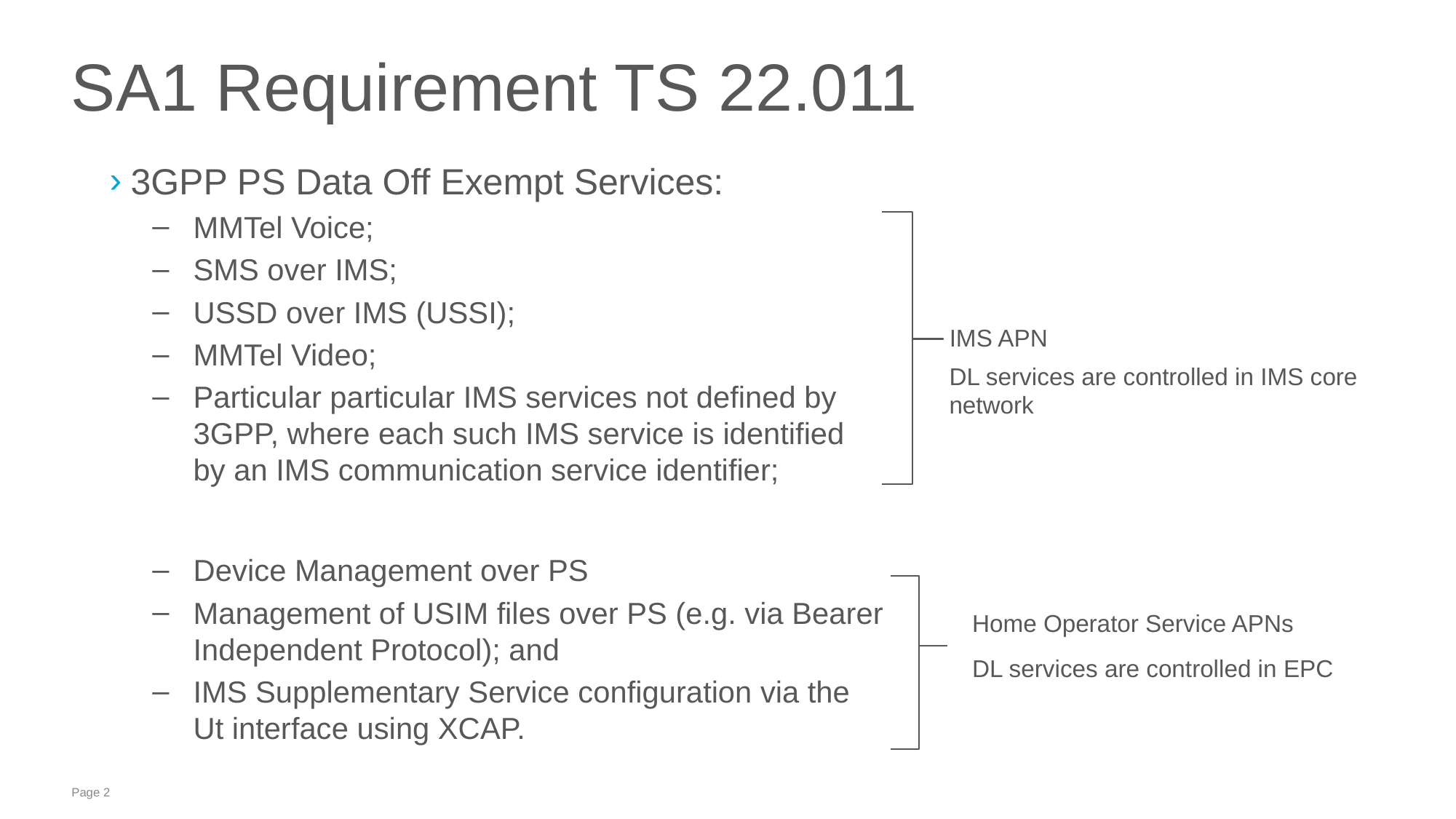

# SA1 Requirement TS 22.011
3GPP PS Data Off Exempt Services:
MMTel Voice;
SMS over IMS;
USSD over IMS (USSI);
MMTel Video;
Particular particular IMS services not defined by 3GPP, where each such IMS service is identified by an IMS communication service identifier;

Device Management over PS
Management of USIM files over PS (e.g. via Bearer Independent Protocol); and
IMS Supplementary Service configuration via the Ut interface using XCAP.

IMS APN
DL services are controlled in IMS core network

Home Operator Service APNs
DL services are controlled in EPC